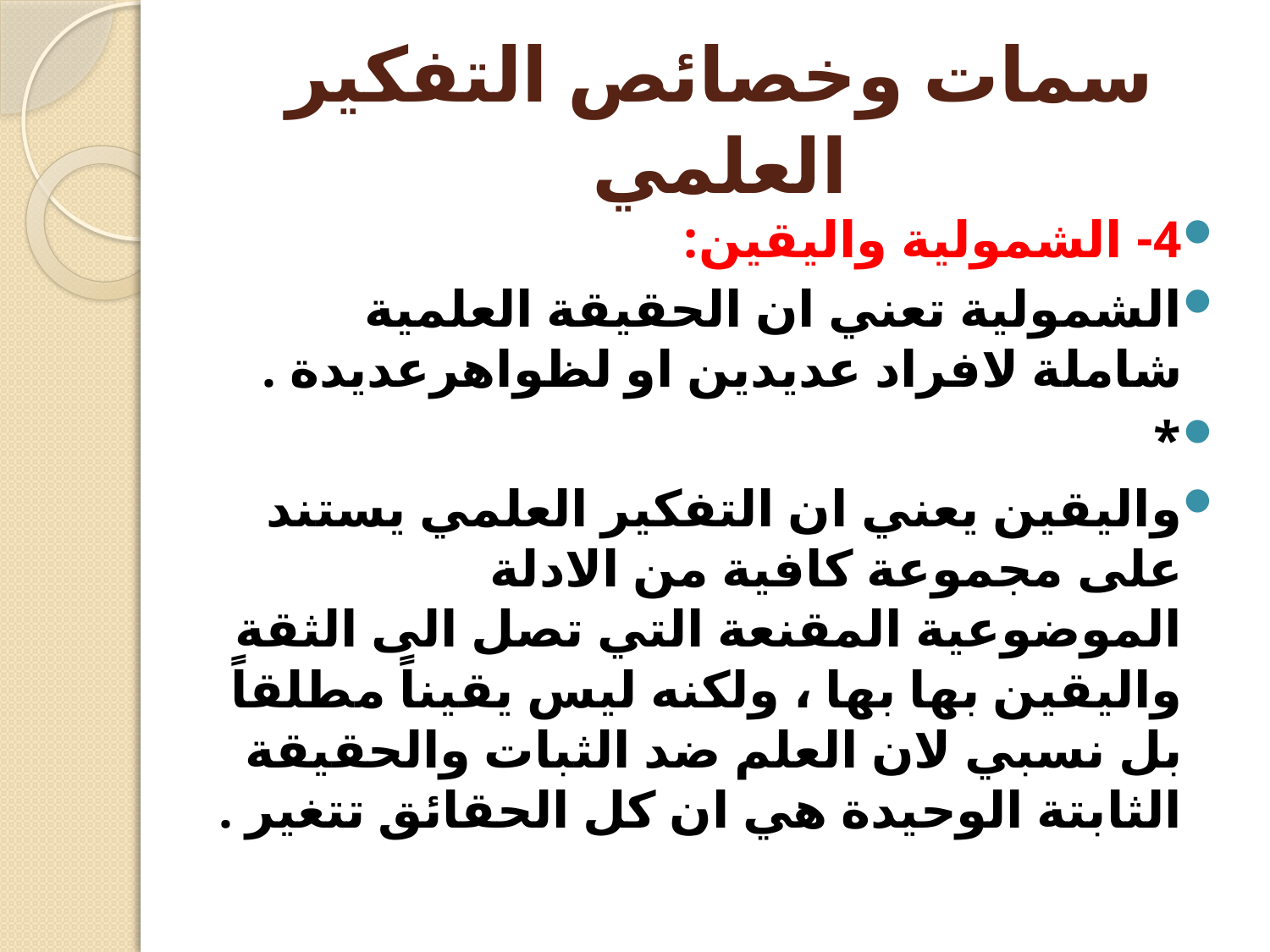

# سمات وخصائص التفكير العلمي
4- الشمولية واليقين:
الشمولية تعني ان الحقيقة العلمية شاملة لافراد عديدين او لظواهرعديدة .
*
واليقين يعني ان التفكير العلمي يستند على مجموعة كافية من الادلة الموضوعية المقنعة التي تصل الى الثقة  واليقين بها بها ، ولكنه ليس يقيناً مطلقاً بل نسبي لان العلم ضد الثبات والحقيقة الثابتة الوحيدة هي ان كل الحقائق تتغير .